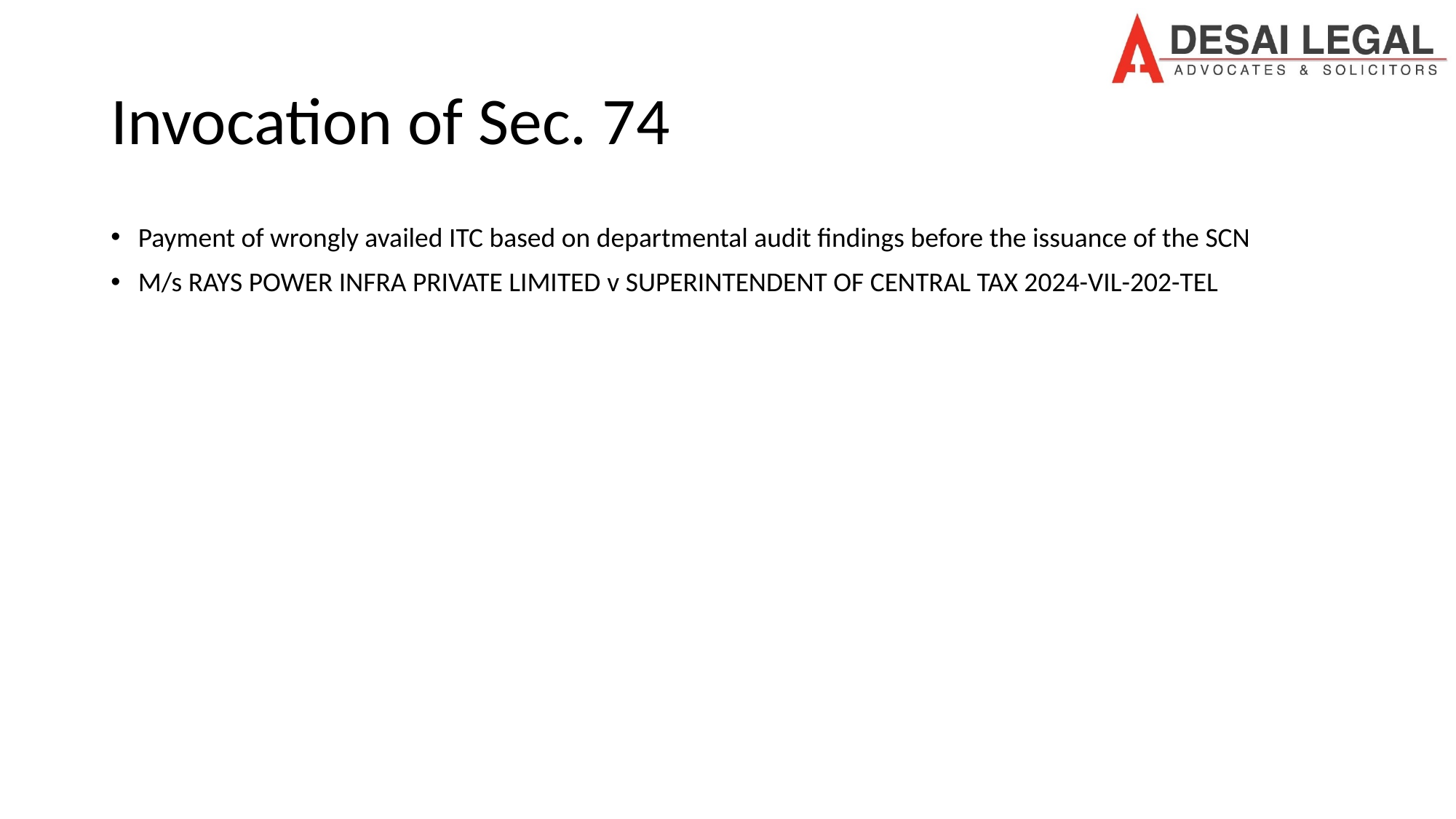

# Invocation of Sec. 74
Payment of wrongly availed ITC based on departmental audit findings before the issuance of the SCN
M/s RAYS POWER INFRA PRIVATE LIMITED v SUPERINTENDENT OF CENTRAL TAX 2024-VIL-202-TEL